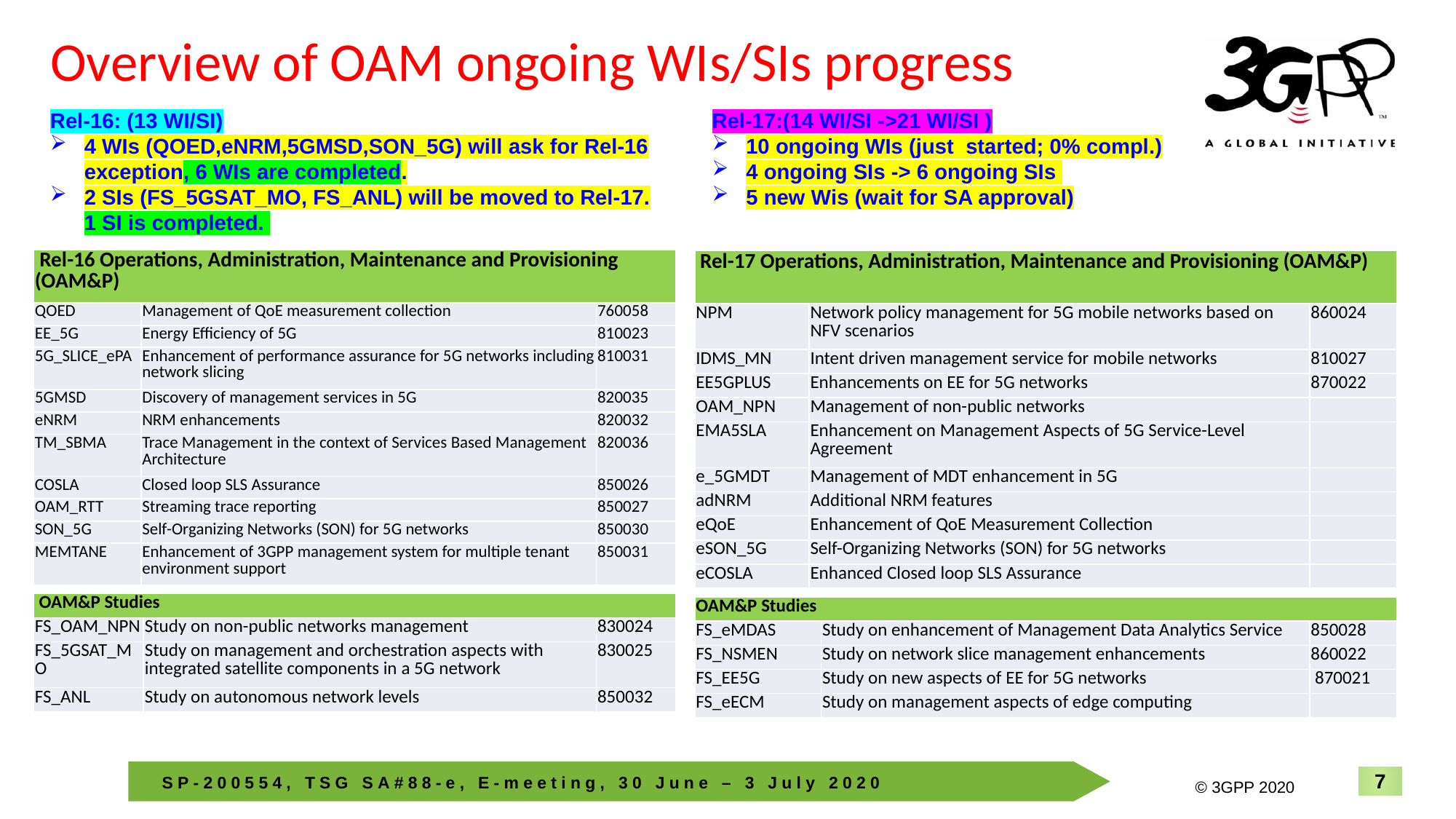

# Overview of OAM ongoing WIs/SIs progress
Rel-16: (13 WI/SI)
4 WIs (QOED,eNRM,5GMSD,SON_5G) will ask for Rel-16 exception, 6 WIs are completed.
2 SIs (FS_5GSAT_MO, FS_ANL) will be moved to Rel-17. 1 SI is completed.
Rel-17:(14 WI/SI ->21 WI/SI )
10 ongoing WIs (just  started; 0% compl.)
4 ongoing SIs -> 6 ongoing SIs
5 new Wis (wait for SA approval)
| Rel-16 Operations, Administration, Maintenance and Provisioning (OAM&P) |  |  |
| --- | --- | --- |
| QOED | Management of QoE measurement collection | 760058 |
| EE\_5G | Energy Efficiency of 5G | 810023 |
| 5G\_SLICE\_ePA | Enhancement of performance assurance for 5G networks including network slicing | 810031 |
| 5GMSD | Discovery of management services in 5G | 820035 |
| eNRM | NRM enhancements | 820032 |
| TM\_SBMA | Trace Management in the context of Services Based Management Architecture | 820036 |
| COSLA | Closed loop SLS Assurance | 850026 |
| OAM\_RTT | Streaming trace reporting | 850027 |
| SON\_5G | Self-Organizing Networks (SON) for 5G networks | 850030 |
| MEMTANE | Enhancement of 3GPP management system for multiple tenant environment support | 850031 |
| Rel-17 Operations, Administration, Maintenance and Provisioning (OAM&P) |  |  |
| --- | --- | --- |
| NPM | Network policy management for 5G mobile networks based on NFV scenarios | 860024 |
| IDMS\_MN | Intent driven management service for mobile networks | 810027 |
| EE5GPLUS | Enhancements on EE for 5G networks | 870022 |
| OAM\_NPN | Management of non-public networks |  |
| EMA5SLA | Enhancement on Management Aspects of 5G Service-Level Agreement |  |
| e\_5GMDT | Management of MDT enhancement in 5G |  |
| adNRM | Additional NRM features |  |
| eQoE | Enhancement of QoE Measurement Collection |  |
| eSON\_5G | Self-Organizing Networks (SON) for 5G networks |  |
| eCOSLA | Enhanced Closed loop SLS Assurance |  |
| OAM&P Studies |  |  |
| --- | --- | --- |
| FS\_OAM\_NPN | Study on non-public networks management | 830024 |
| FS\_5GSAT\_MO | Study on management and orchestration aspects with integrated satellite components in a 5G network | 830025 |
| FS\_ANL | Study on autonomous network levels | 850032 |
| OAM&P Studies |  |  |
| --- | --- | --- |
| FS\_eMDAS | Study on enhancement of Management Data Analytics Service | 850028 |
| FS\_NSMEN | Study on network slice management enhancements | 860022 |
| FS\_EE5G | Study on new aspects of EE for 5G networks | 870021 |
| FS\_eECM | Study on management aspects of edge computing |  |